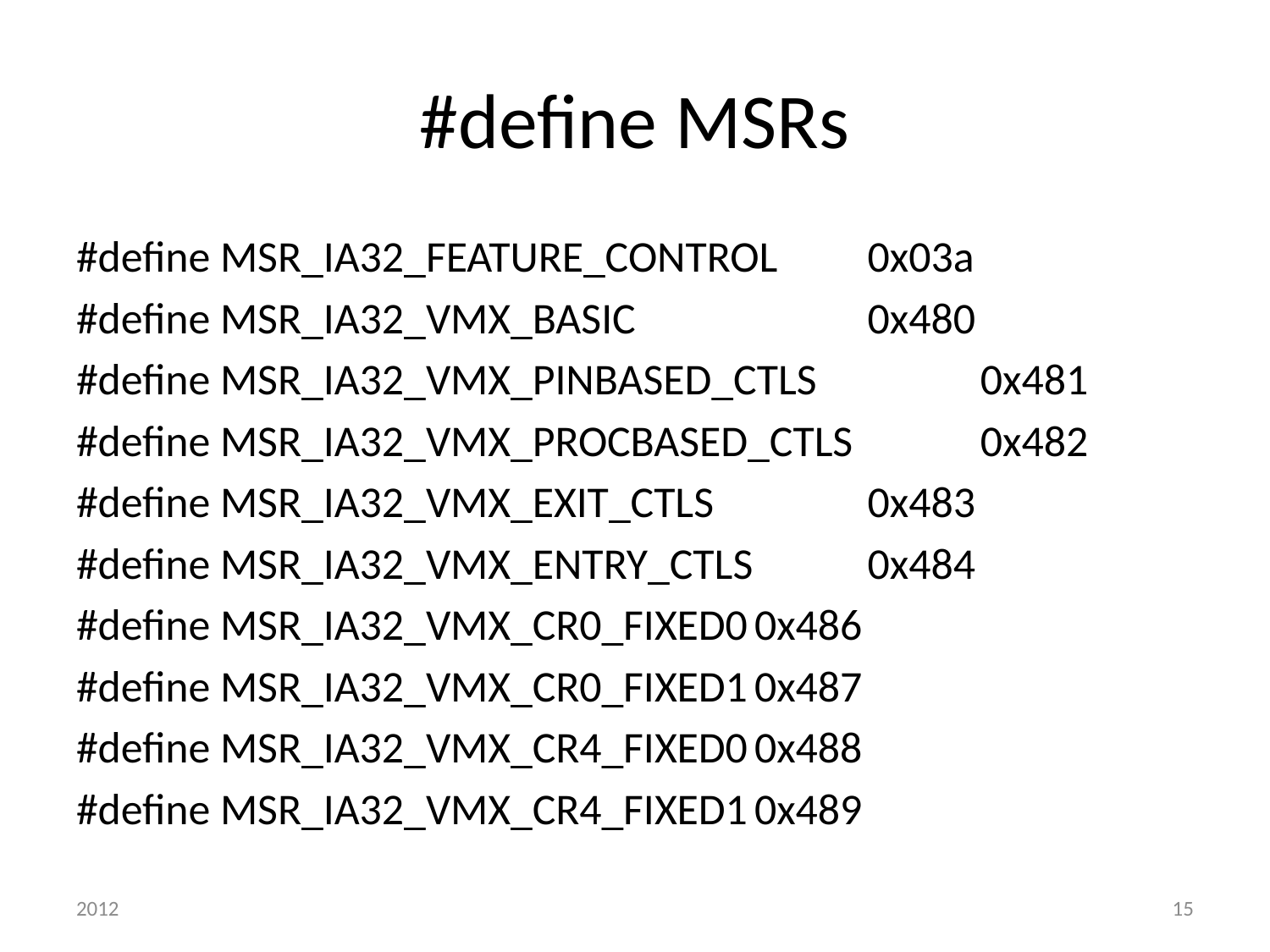

# #define MSRs
#define MSR_IA32_FEATURE_CONTROL 				0x03a
#define MSR_IA32_VMX_BASIC              				0x480
#define MSR_IA32_VMX_PINBASED_CTLS      		0x481
#define MSR_IA32_VMX_PROCBASED_CTLS     		0x482
#define MSR_IA32_VMX_EXIT_CTLS          			0x483
#define MSR_IA32_VMX_ENTRY_CTLS         			0x484
#define MSR_IA32_VMX_CR0_FIXED0				0x486
#define MSR_IA32_VMX_CR0_FIXED1				0x487
#define MSR_IA32_VMX_CR4_FIXED0				0x488
#define MSR_IA32_VMX_CR4_FIXED1				0x489

2012

15